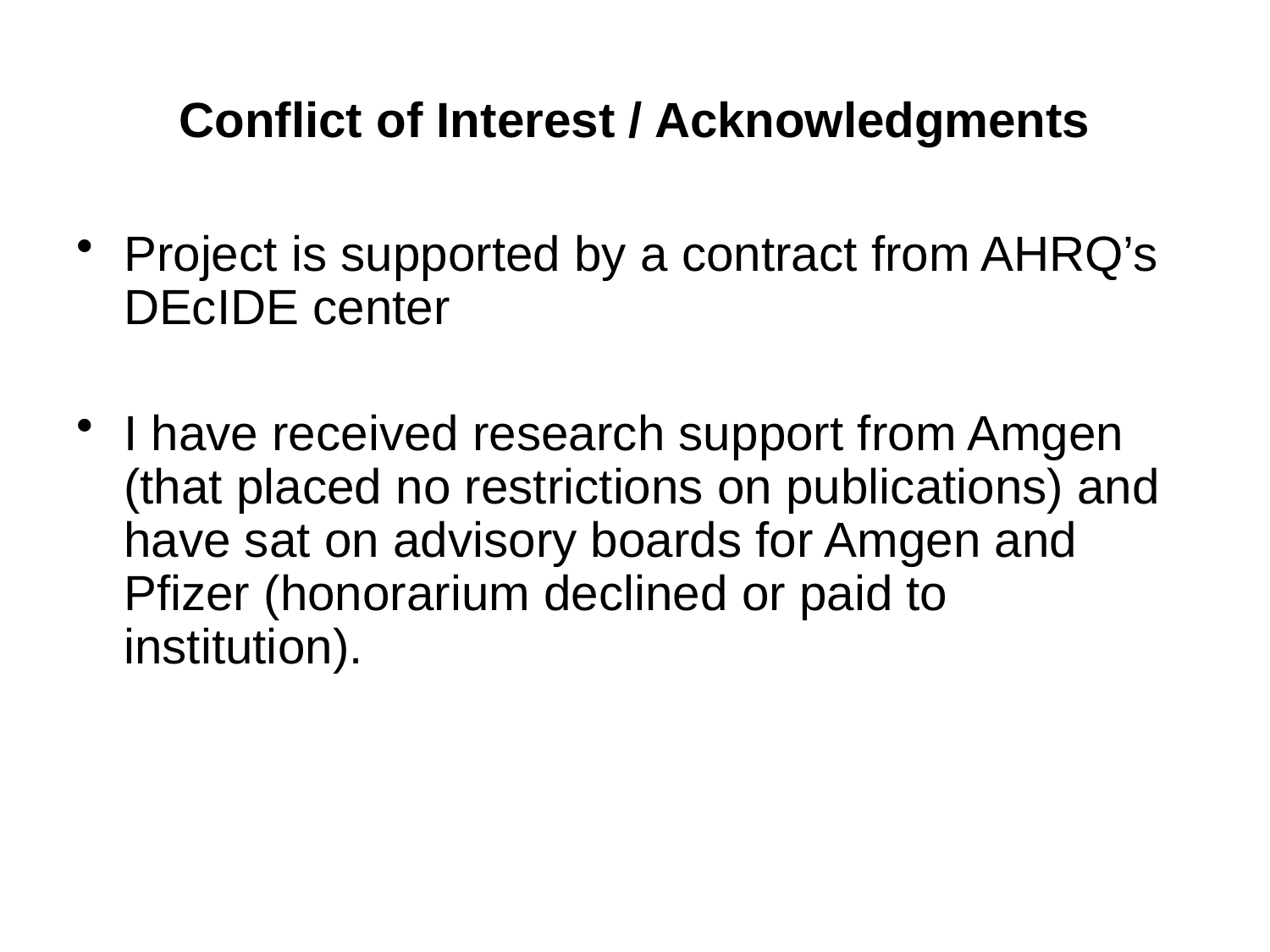

# Conflict of Interest / Acknowledgments
Project is supported by a contract from AHRQ’s DEcIDE center

I have received research support from Amgen (that placed no restrictions on publications) and have sat on advisory boards for Amgen and Pfizer (honorarium declined or paid to institution).